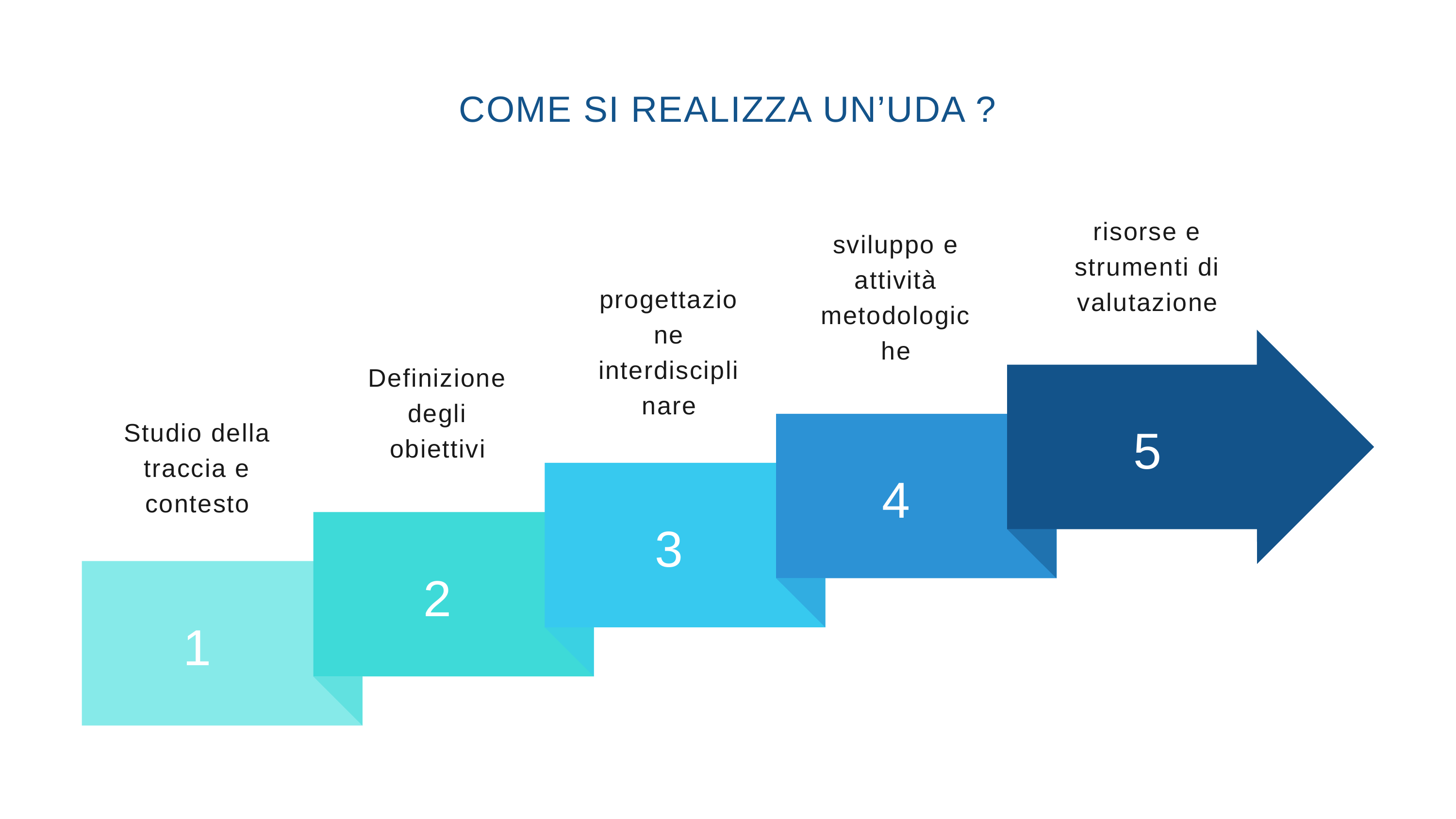

COME SI REALIZZA UN’UDA ?
risorse e strumenti di valutazione
sviluppo e attività metodologiche
progettazione interdisciplinare
Definizione degli obiettivi

5
Studio della traccia e contesto

4

3

2

1